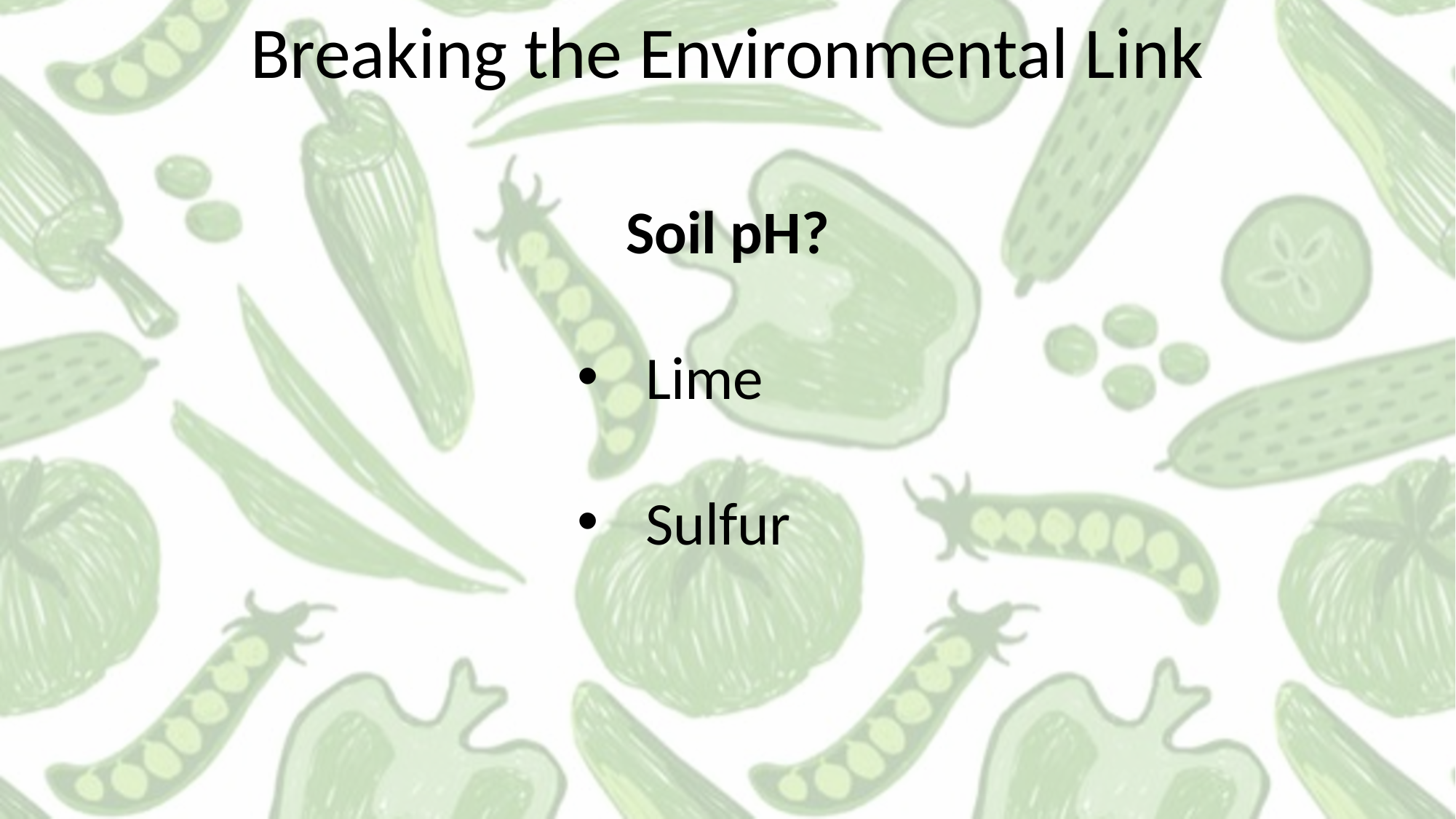

Breaking the Environmental Link
Soil pH?

Lime

Sulfur